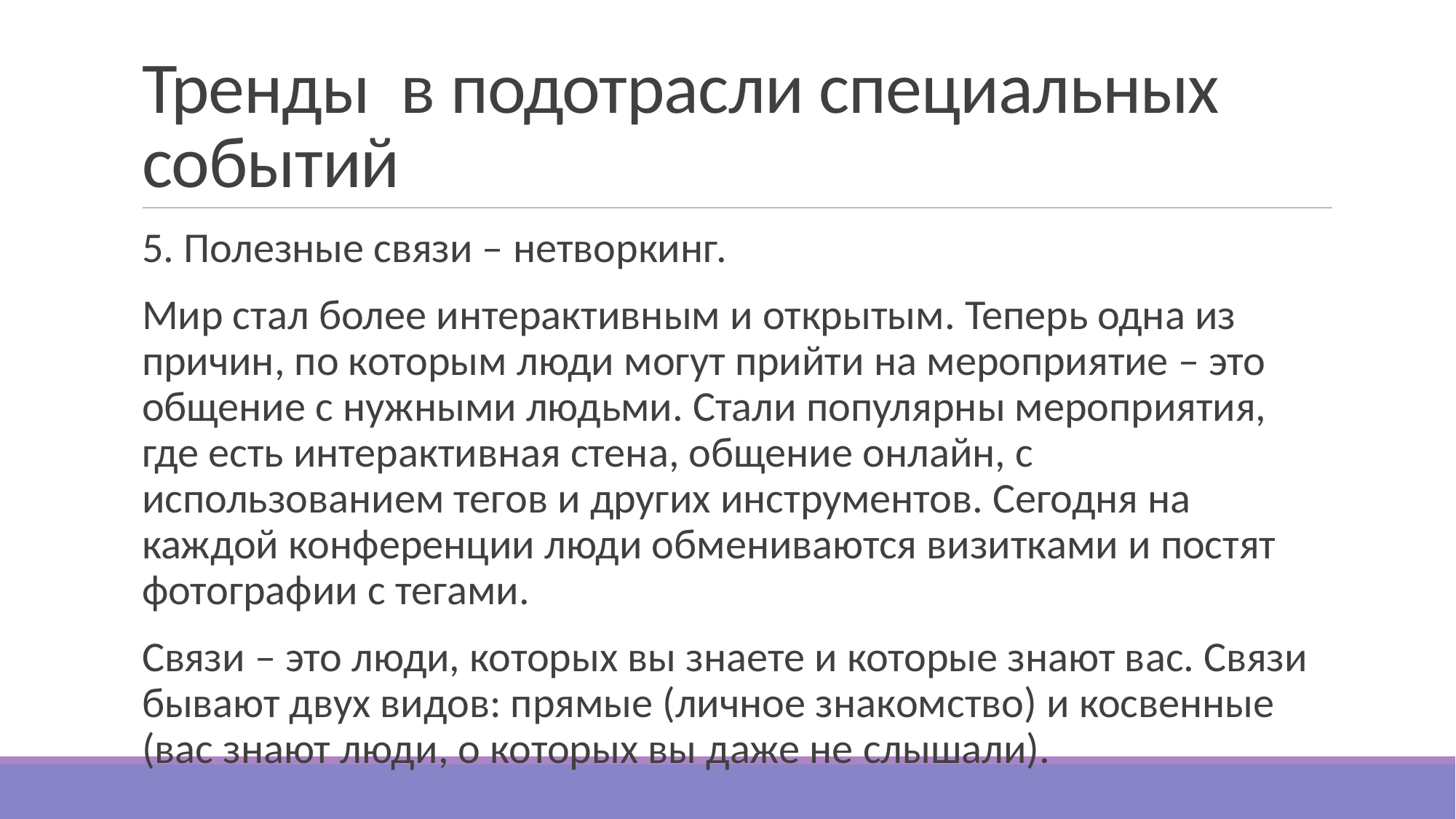

# Тренды  в подотрасли специальных событий
5. Полезные связи – нетворкинг.
Мир стал более интерактивным и открытым. Теперь одна из причин, по которым люди могут прийти на мероприятие – это общение с нужными людьми. Стали популярны мероприятия, где есть интерактивная стена, общение онлайн, с использованием тегов и других инструментов. Сегодня на каждой конференции люди обмениваются визитками и постят фотографии с тегами.
Связи – это люди, которых вы знаете и которые знают вас. Связи бывают двух видов: прямые (личное знакомство) и косвенные (вас знают люди, о которых вы даже не слышали).